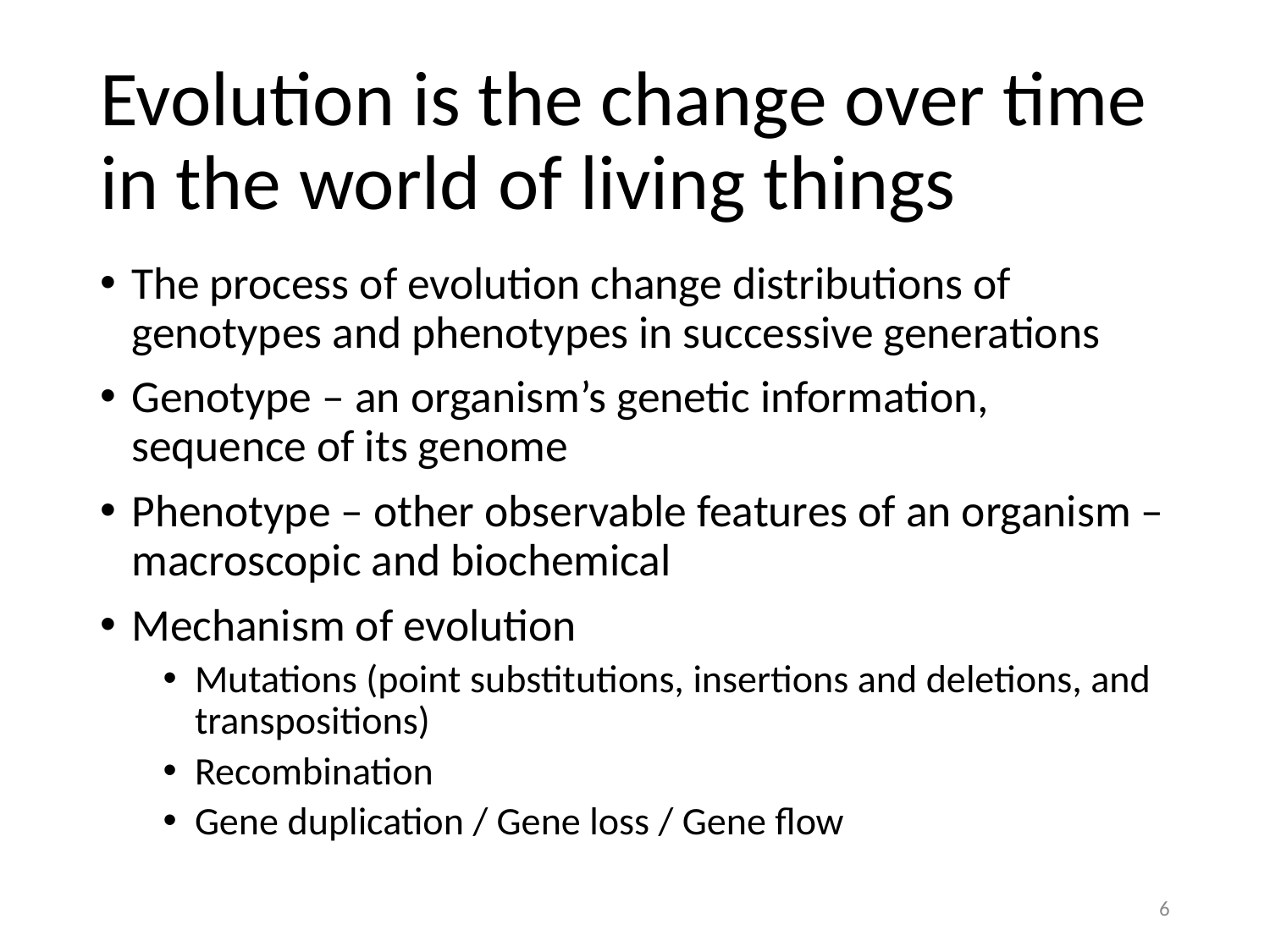

# Evolution is the change over time in the world of living things
The process of evolution change distributions of genotypes and phenotypes in successive generations
Genotype – an organism’s genetic information, sequence of its genome
Phenotype – other observable features of an organism – macroscopic and biochemical
Mechanism of evolution
Mutations (point substitutions, insertions and deletions, and transpositions)
Recombination
Gene duplication / Gene loss / Gene flow

6